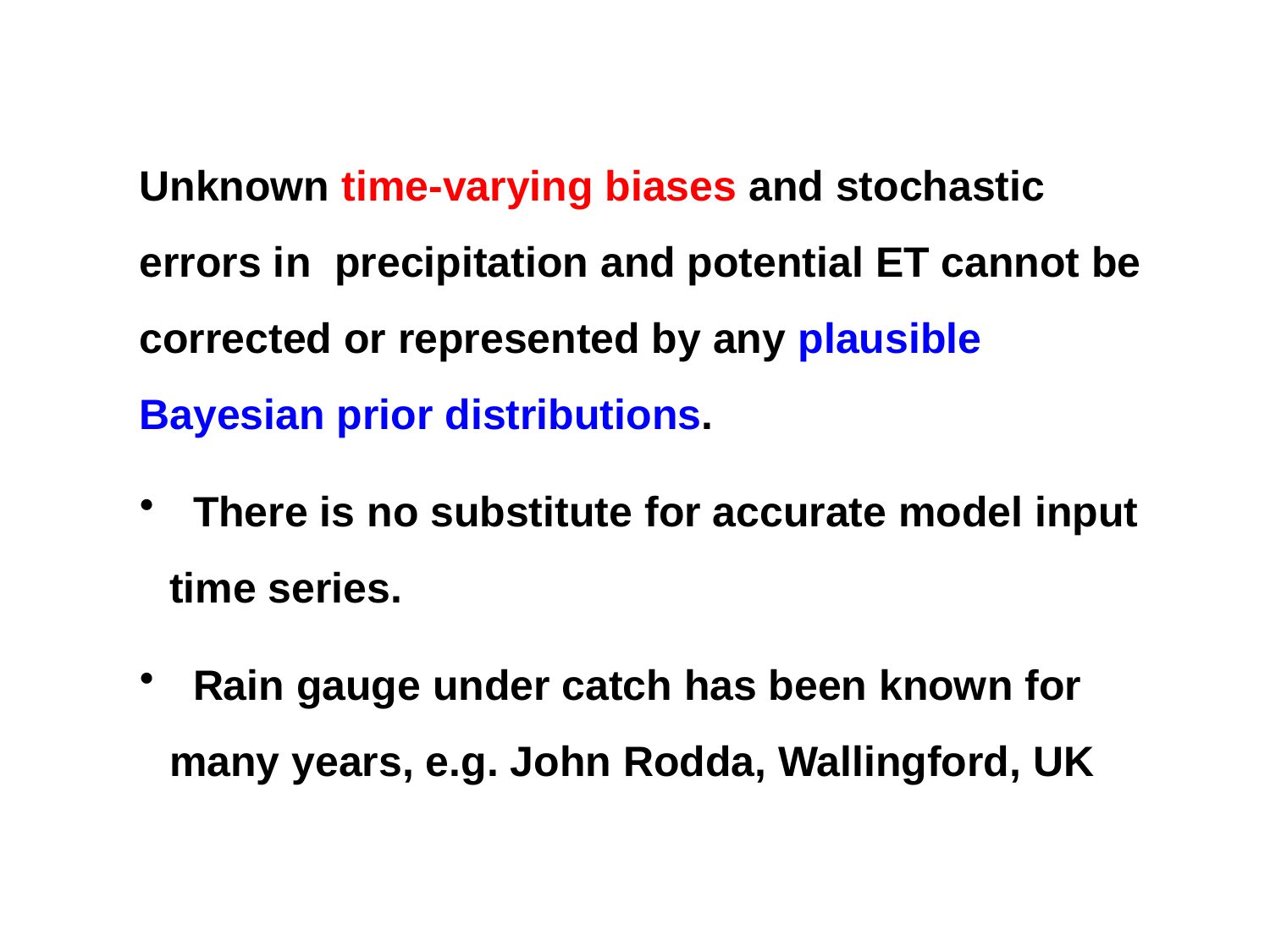

Unknown time-varying biases and stochastic errors in  precipitation and potential ET cannot be corrected or represented by any plausible Bayesian prior distributions.
  There is no substitute for accurate model input time series.
  Rain gauge under catch has been known for many years, e.g. John Rodda, Wallingford, UK